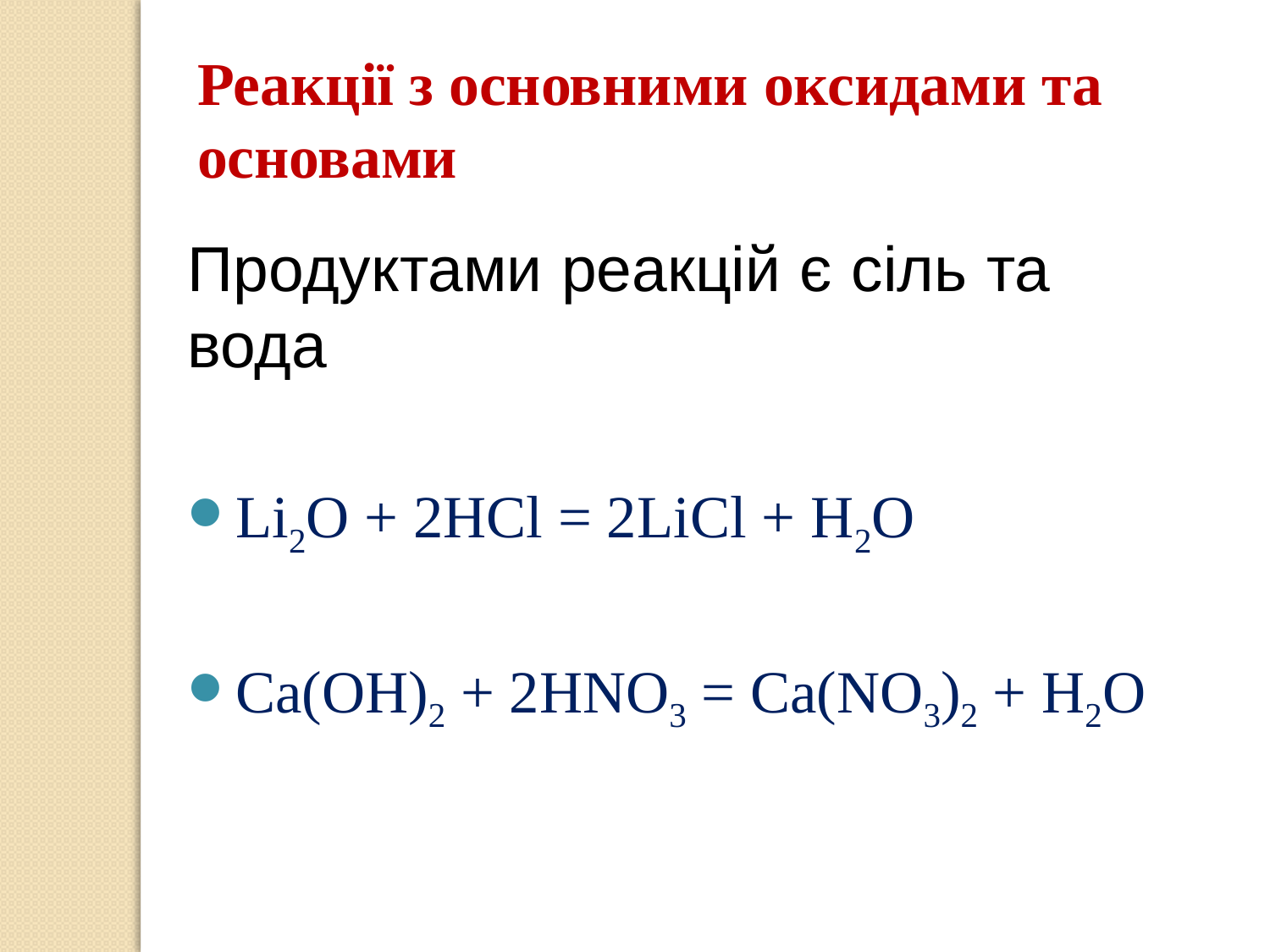

Реакції з основними оксидами та основами
Продуктами реакцій є сіль та вода

Li2O + 2HCl = 2LiCl + H2O

Ca(OH)2 + 2HNO3 = Ca(NO3)2 + H2O